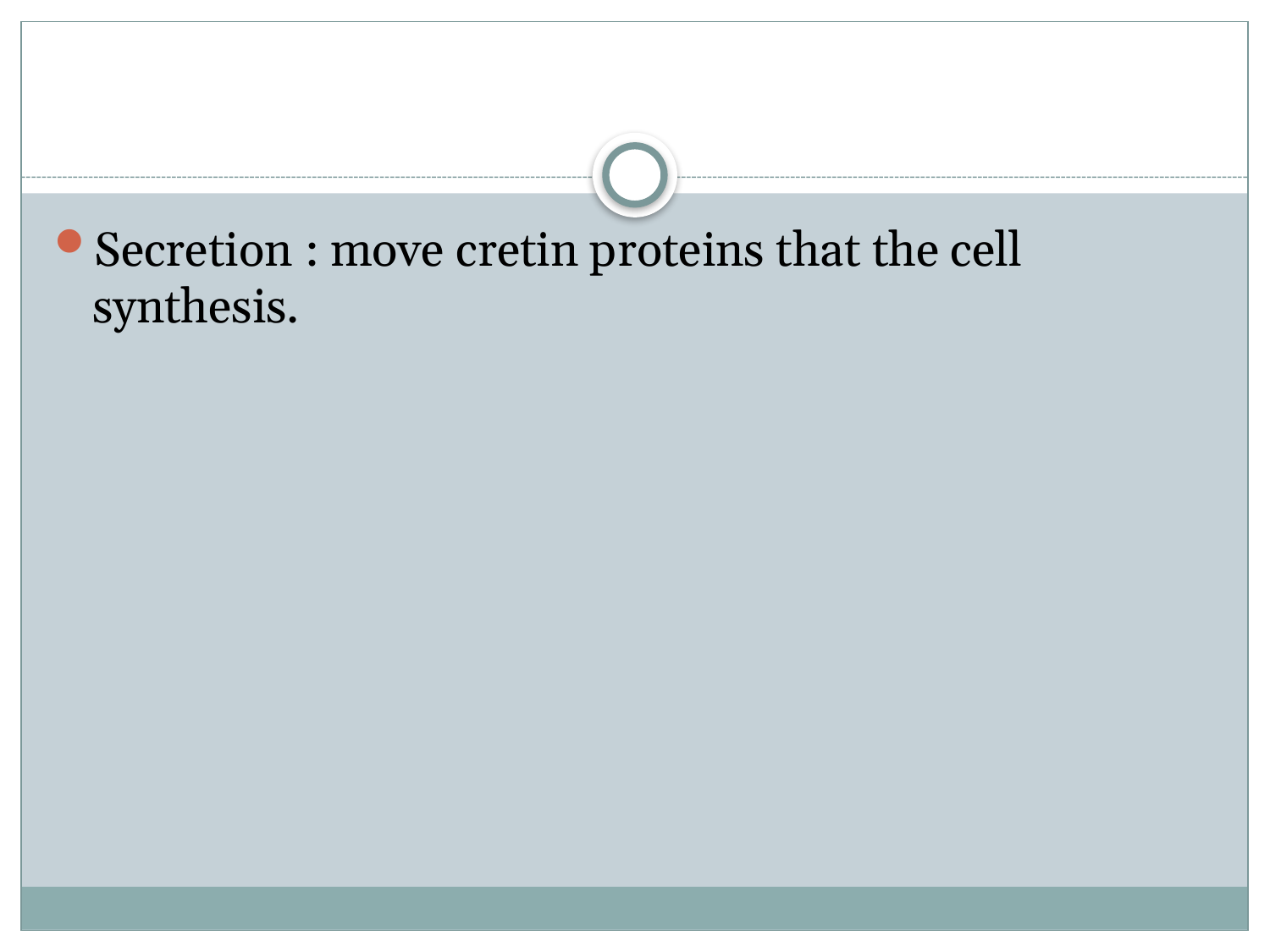

#
Secretion : move cretin proteins that the cell synthesis.